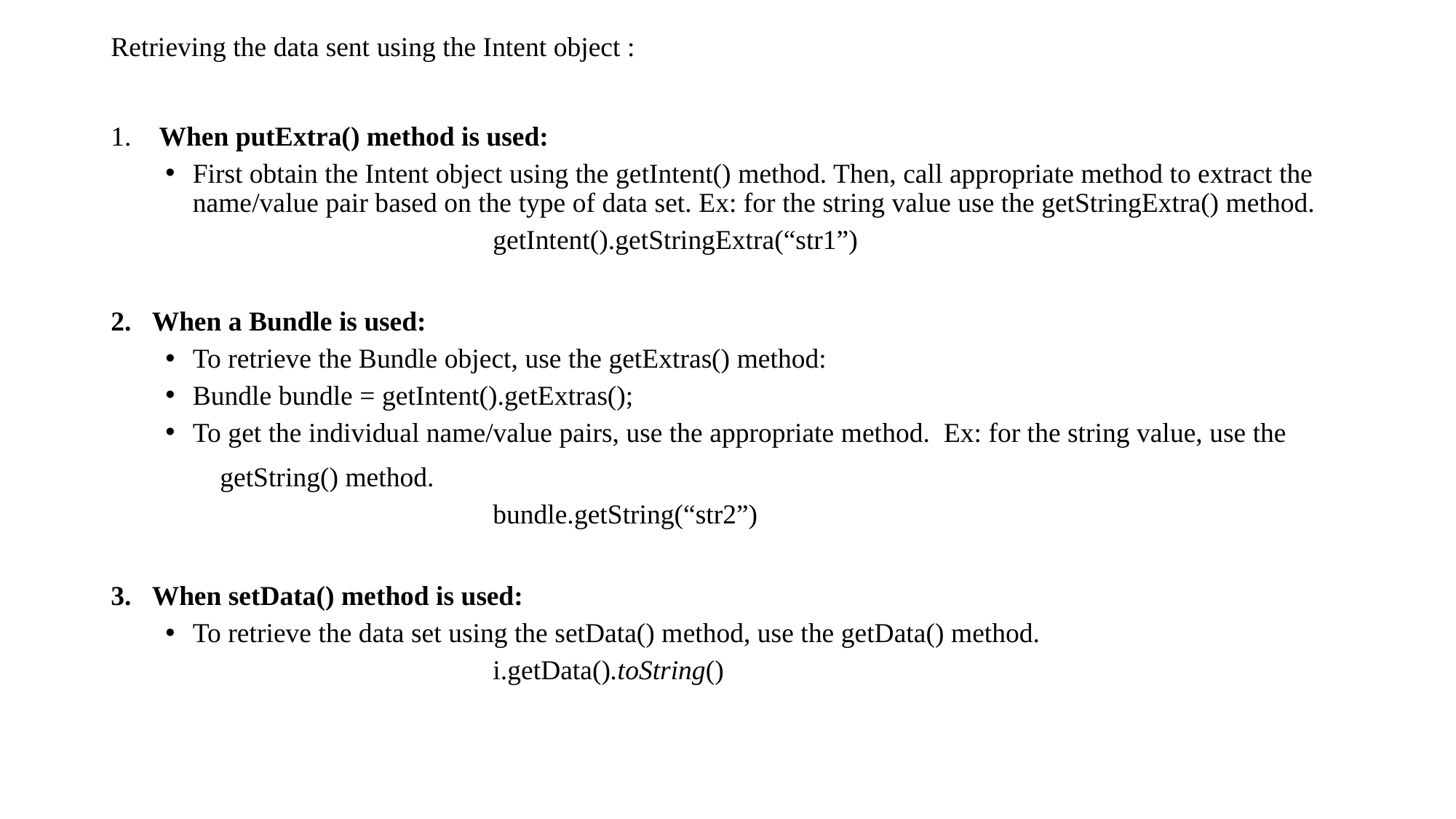

Retrieving the data sent using the Intent object :

1.    When putExtra() method is used:
First obtain the Intent object using the getIntent() method. Then, call appropriate method to extract the name/value pair based on the type of data set. Ex: for the string value use the getStringExtra() method.
			getIntent().getStringExtra(“str1”)

When a Bundle is used:
To retrieve the Bundle object, use the getExtras() method:
Bundle bundle = getIntent().getExtras();
To get the individual name/value pairs, use the appropriate method.  Ex: for the string value, use the
	getString() method.
			bundle.getString(“str2”)

When setData() method is used:
To retrieve the data set using the setData() method, use the getData() method.
			i.getData().toString()